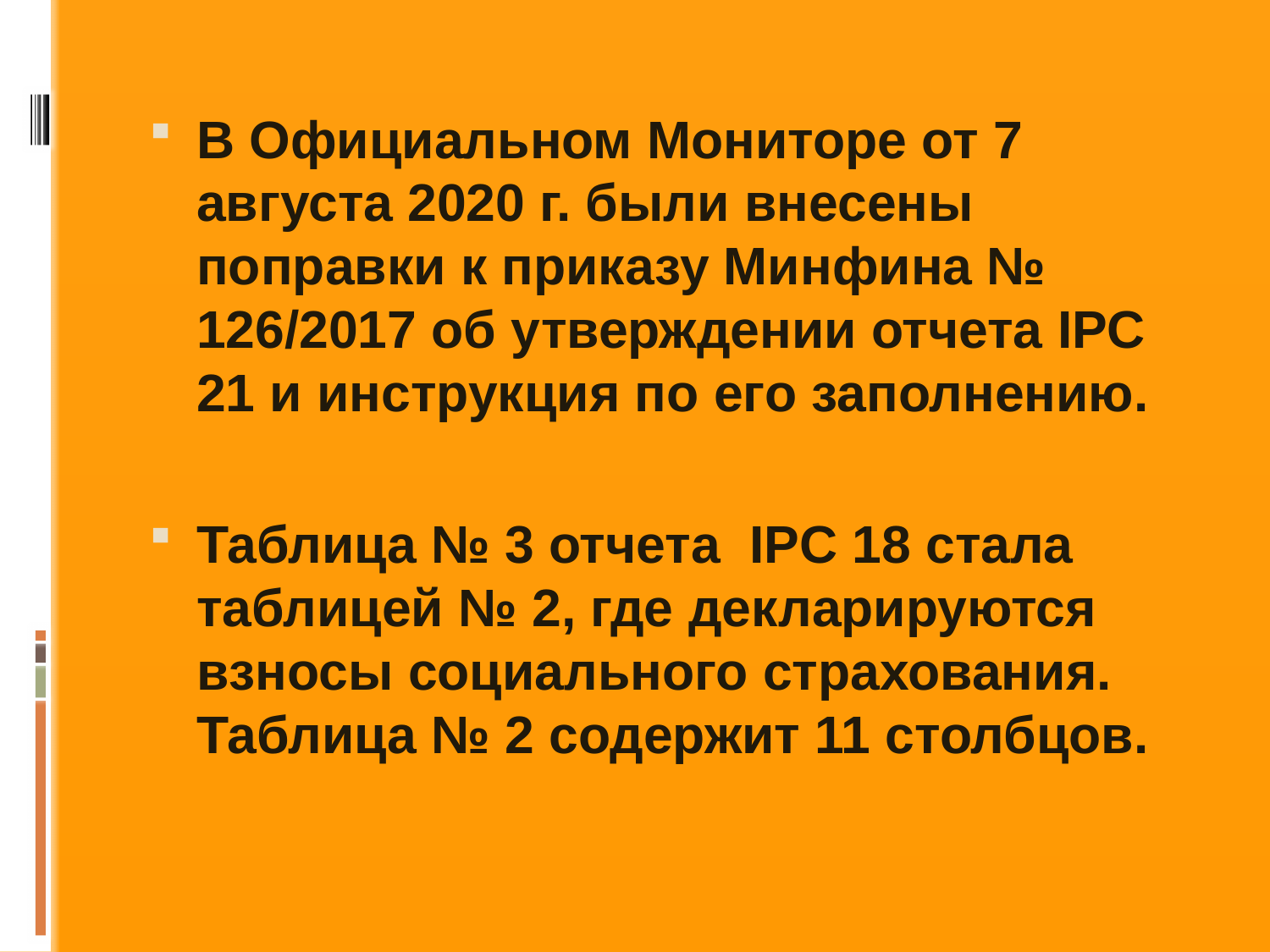

В Официальном Мониторе от 7 августа 2020 г. были внесены поправки к приказу Минфина № 126/2017 об утверждении отчета IPC 21 и инструкция по его заполнению.

Таблица № 3 отчета  IPC 18 стала таблицей № 2, где декларируются взносы социального страхования. Таблица № 2 содержит 11 столбцов.